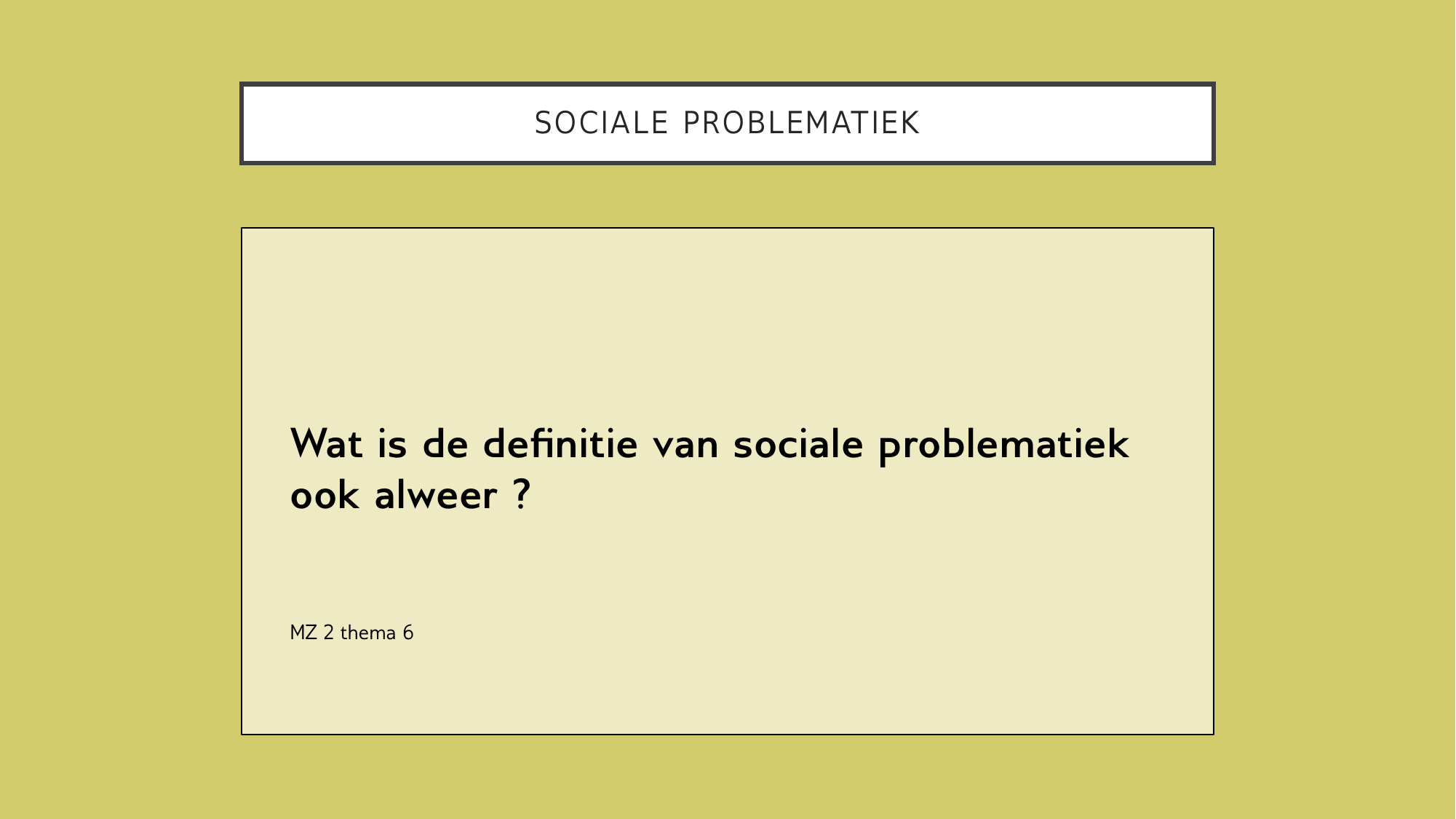

# Sociale problematiek

Wat is de definitie van sociale problematiek ook alweer ?

MZ 2 thema 6